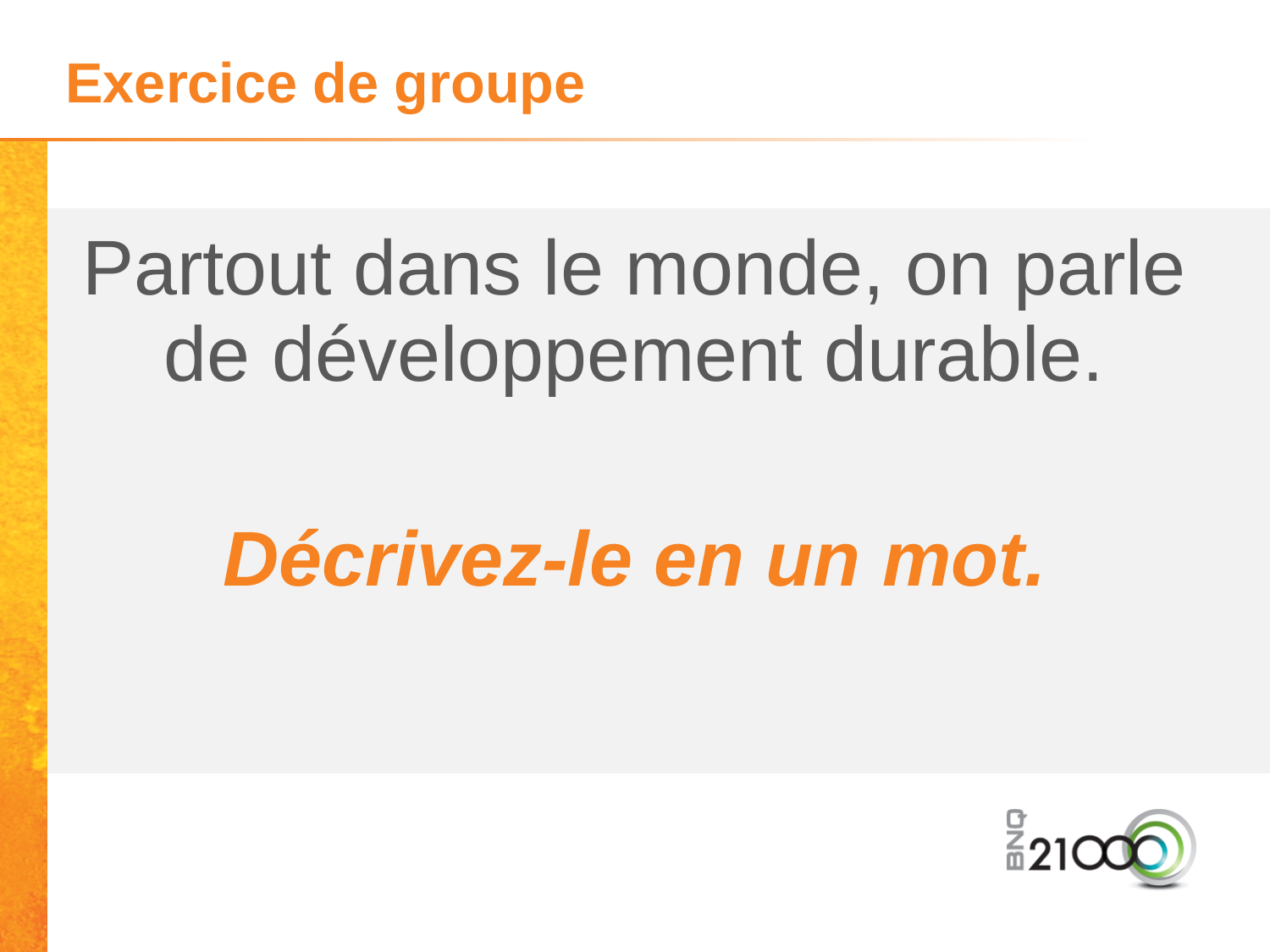

# Exercice de groupe
Partout dans le monde, on parle de développement durable.

Décrivez-le en un mot.